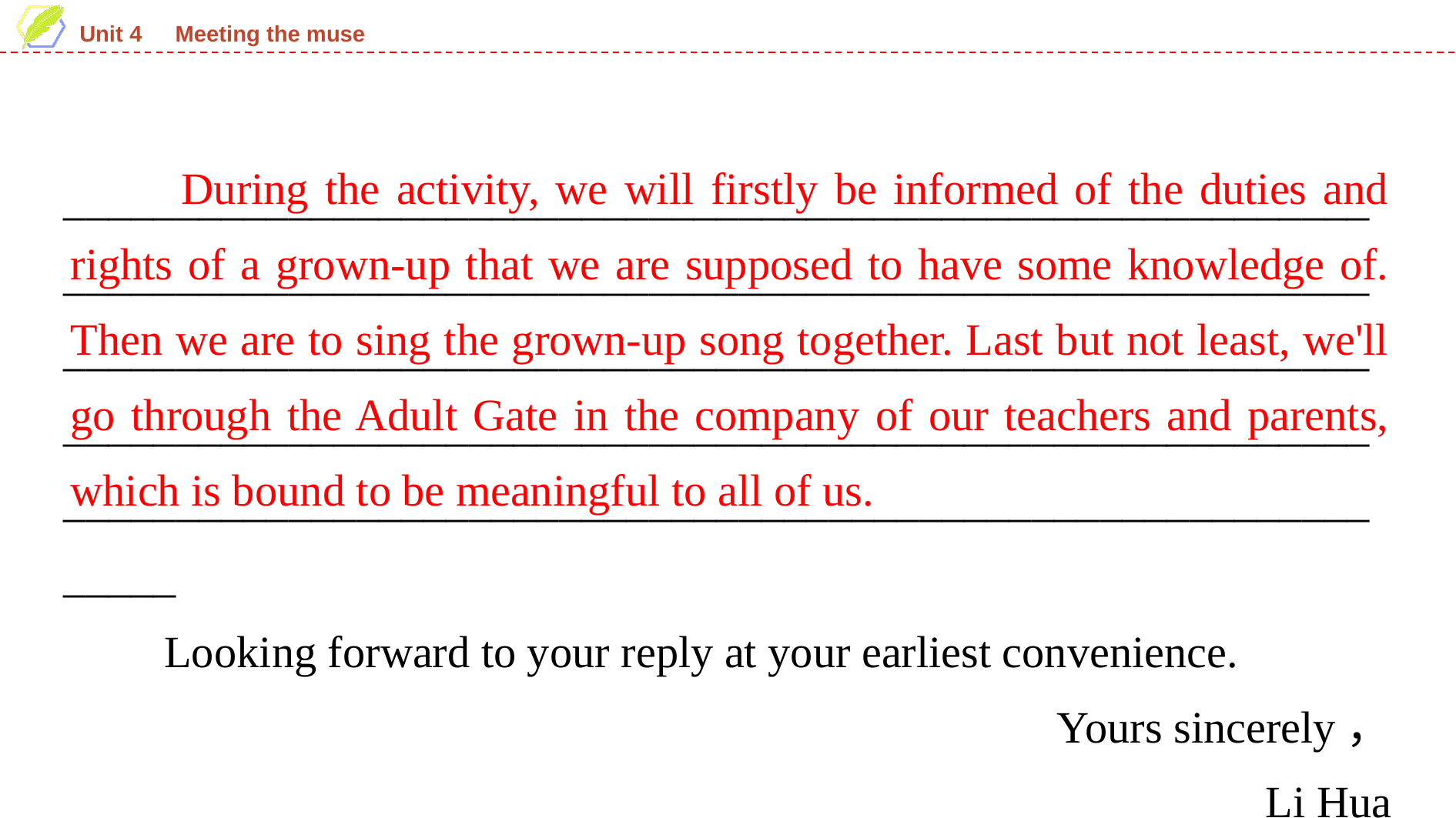

During the activity, we will firstly be informed of the duties and rights of a grown-up that we are supposed to have some knowledge of. Then we are to sing the grown-up song together. Last but not least, we'll go through the Adult Gate in the company of our teachers and parents, which is bound to be meaningful to all of us.
_______________________________________________________________________________________________________________________________________________________________________________________________________________________________________________________________________________________________________
　　Looking forward to your reply at your earliest convenience.
Yours sincerely，
Li Hua